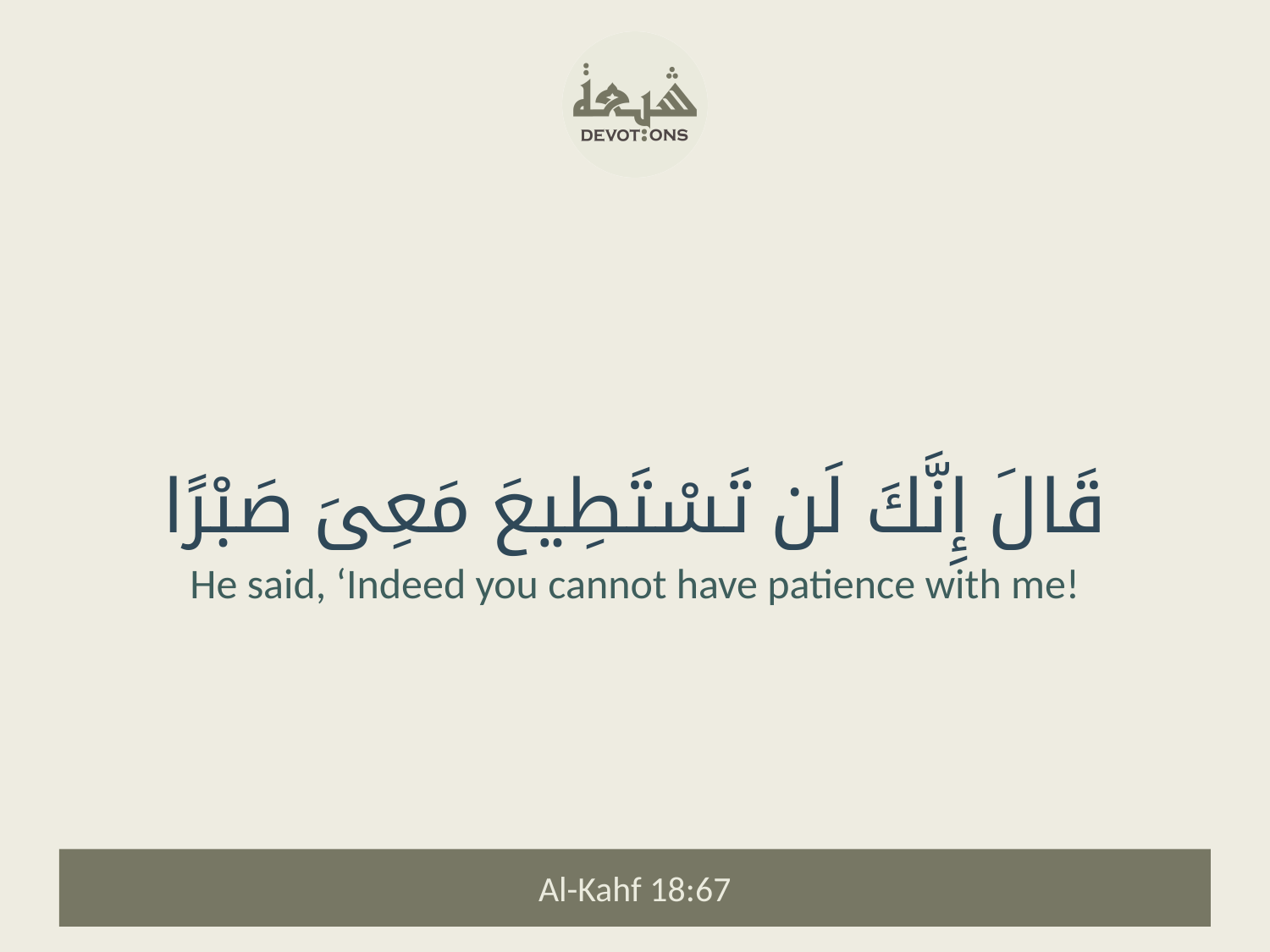

قَالَ إِنَّكَ لَن تَسْتَطِيعَ مَعِىَ صَبْرًا
He said, ‘Indeed you cannot have patience with me!
Al-Kahf 18:67